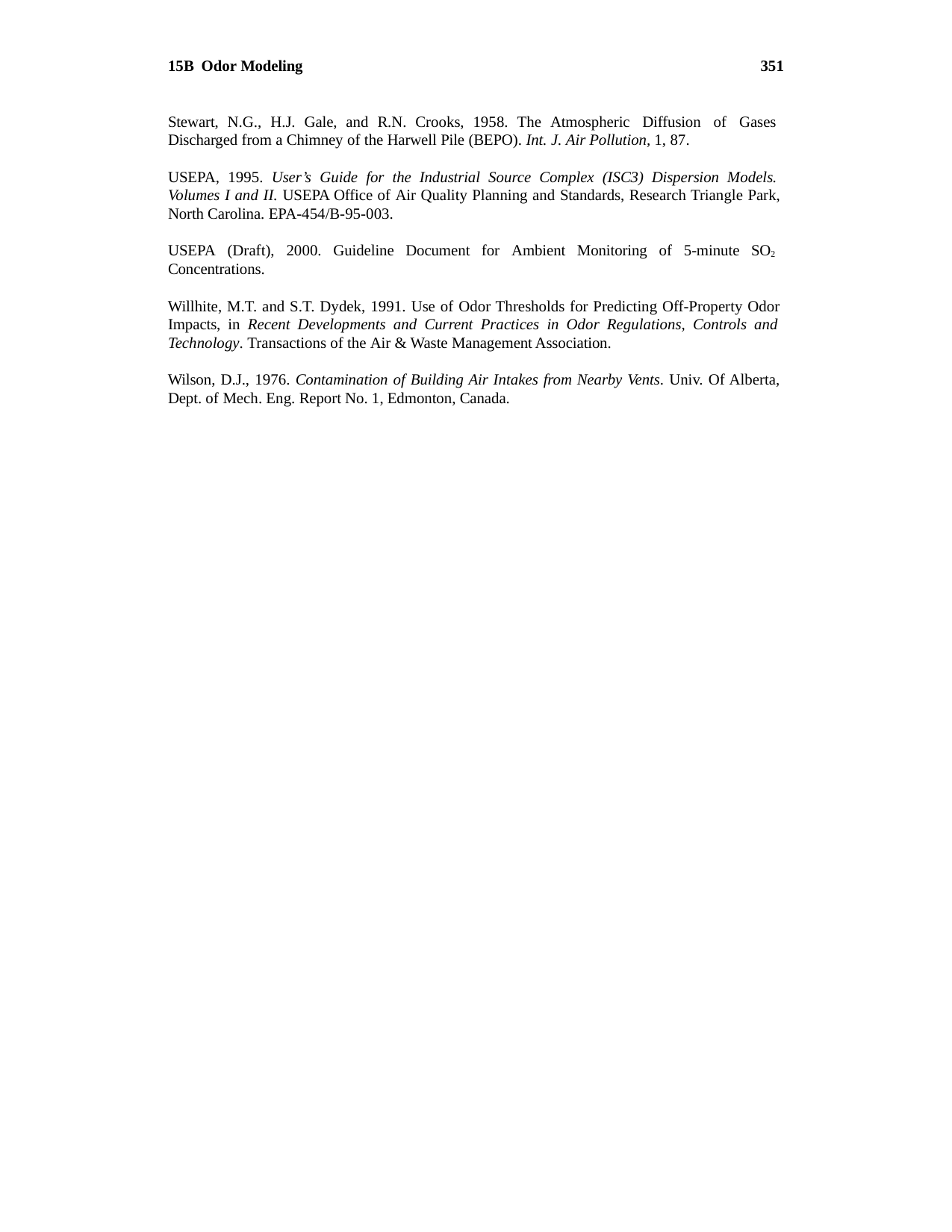

15B Odor Modeling
351
Stewart, N.G., H.J. Gale, and R.N. Crooks, 1958. The Atmospheric Diffusion of Gases  Discharged from a Chimney of the Harwell Pile (BEPO). Int. J. Air Pollution, 1, 87.

USEPA, 1995. User’s Guide for the Industrial Source Complex (ISC3) Dispersion Models.  Volumes I and II. USEPA Office of Air Quality Planning and Standards, Research Triangle Park,  North Carolina. EPA-454/B-95-003.

USEPA (Draft), 2000. Guideline Document for Ambient Monitoring of 5-minute SO2  Concentrations.

Willhite, M.T. and S.T. Dydek, 1991. Use of Odor Thresholds for Predicting Off-Property Odor  Impacts, in Recent Developments and Current Practices in Odor Regulations, Controls and  Technology. Transactions of the Air & Waste Management Association.

Wilson, D.J., 1976. Contamination of Building Air Intakes from Nearby Vents. Univ. Of Alberta,  Dept. of Mech. Eng. Report No. 1, Edmonton, Canada.